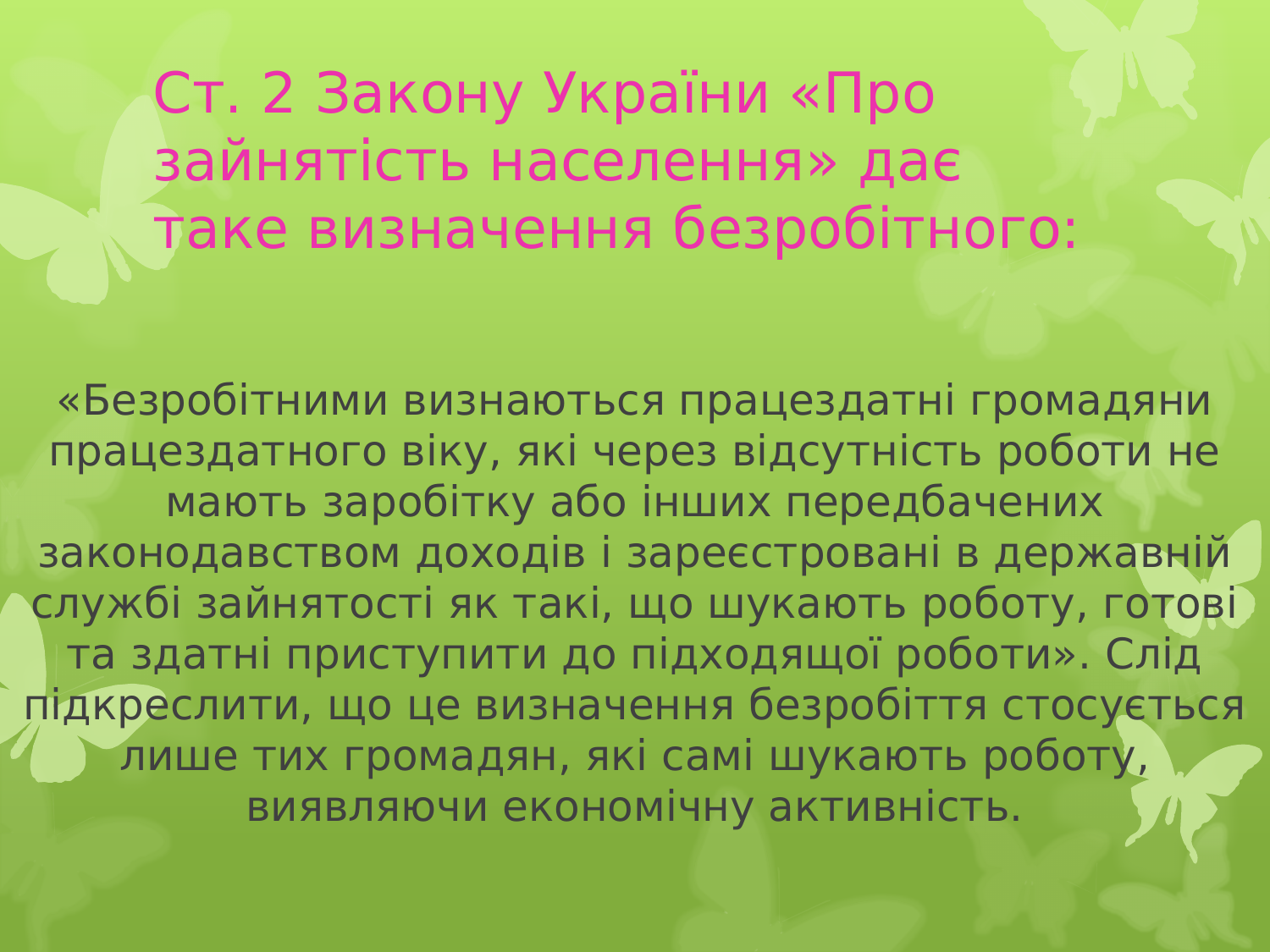

# Ст. 2 Закону України «Про зайнятість населення» дає таке визначення безробітного:
«Безробітними визнаються працездатні громадяни працездатного віку, які через відсутність роботи не мають заробітку або інших передбачених законодавством доходів і зареєстровані в державній службі зайнятості як такі, що шукають роботу, готові та здатні приступити до підходящої роботи». Слід підкреслити, що це визначення безробіття стосується лише тих громадян, які самі шукають роботу, виявляючи економічну активність.